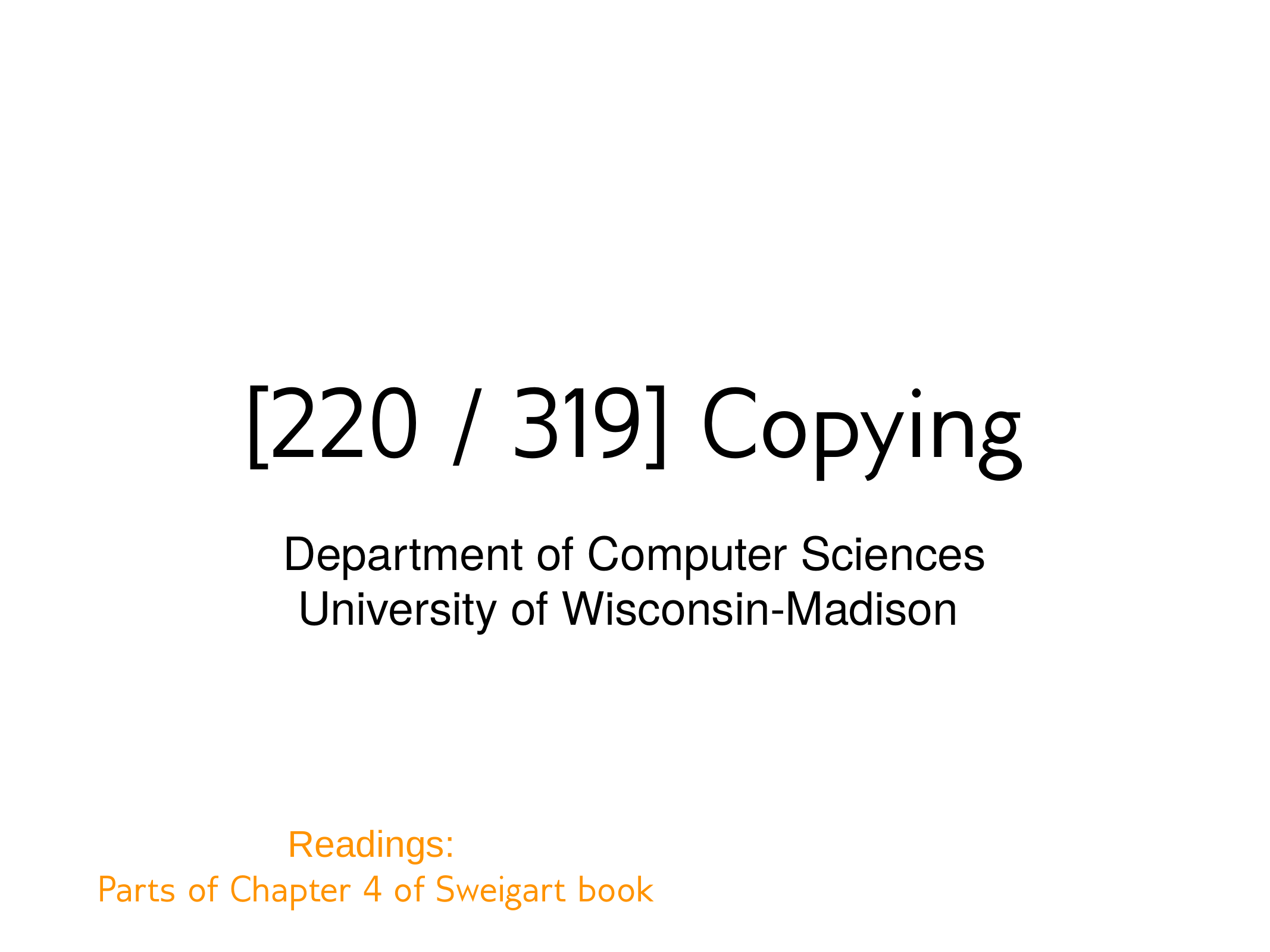

# [220 / 319] Copying
Department of Computer Sciences
University of Wisconsin-Madison
Readings:
Parts of Chapter 4 of Sweigart book